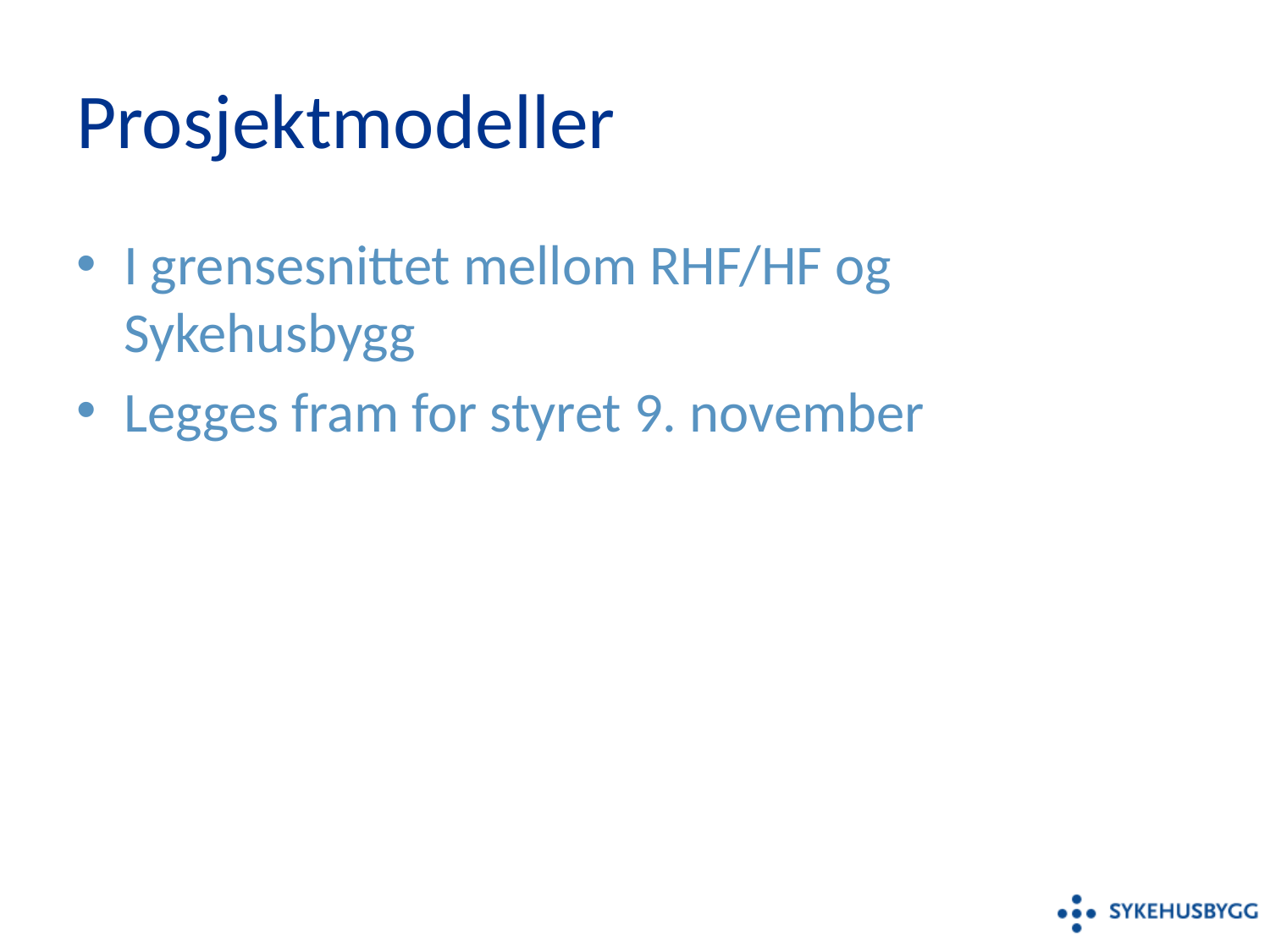

# Prosjektmodeller
I grensesnittet mellom RHF/HF og Sykehusbygg
Legges fram for styret 9. november